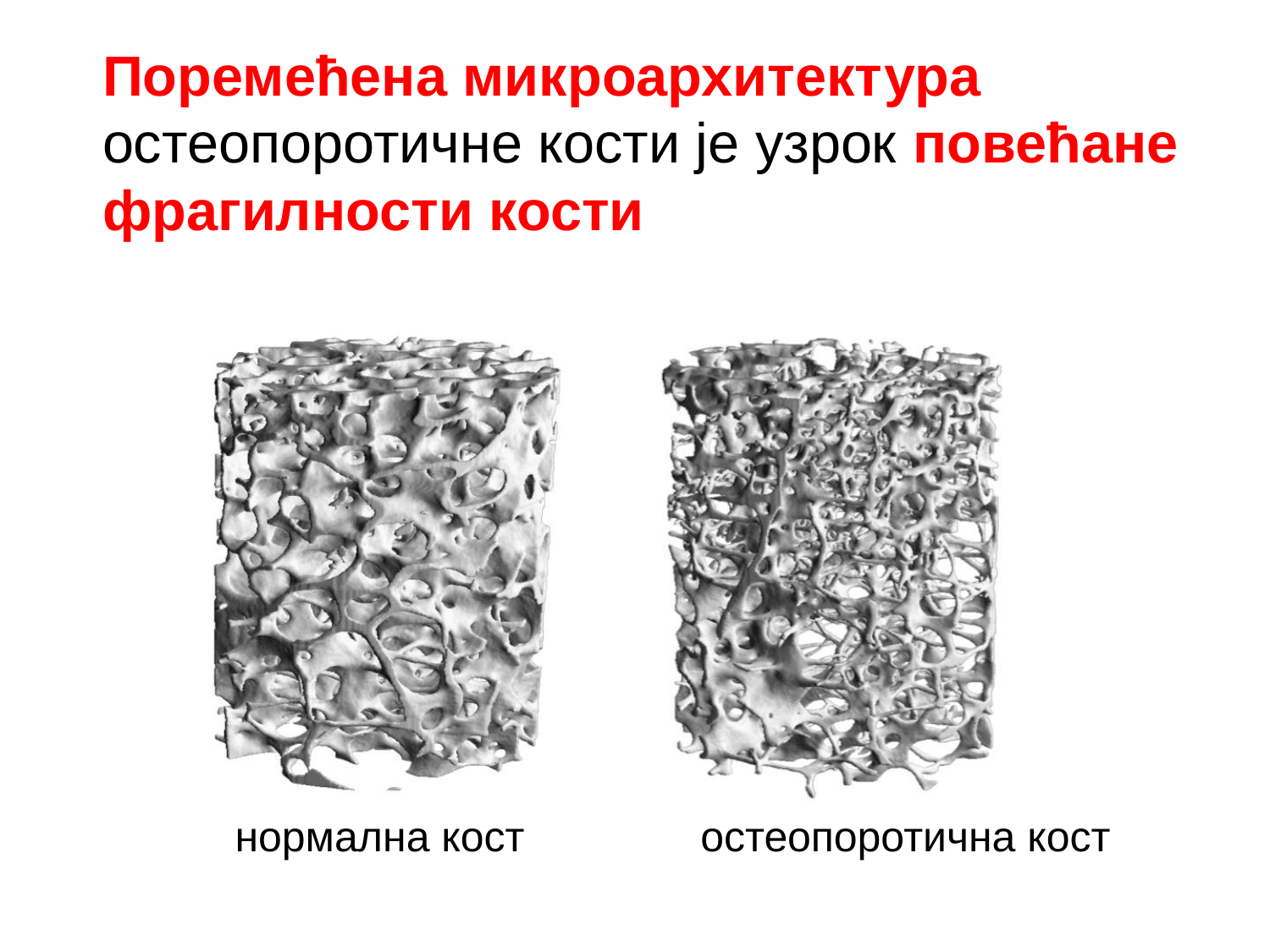

Поремећена микроархитектура
остеопоротичне кости је узрок повећане
фрагилности кости
нормална кост
остеопоротична кост